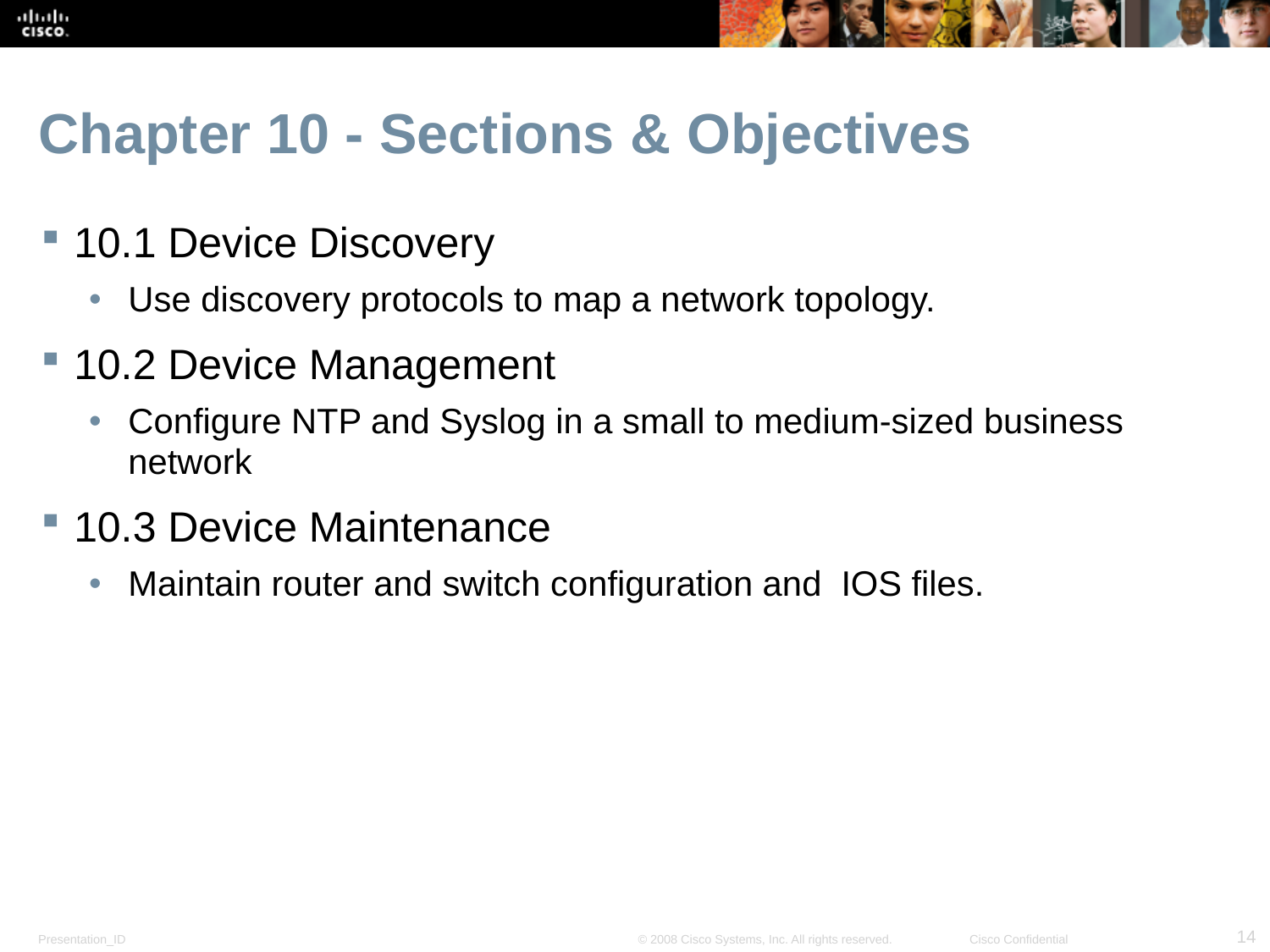

# Chapter 10 - Sections & Objectives
10.1 Device Discovery
Use discovery protocols to map a network topology.
10.2 Device Management
Configure NTP and Syslog in a small to medium-sized business network
10.3 Device Maintenance
Maintain router and switch configuration and  IOS files.